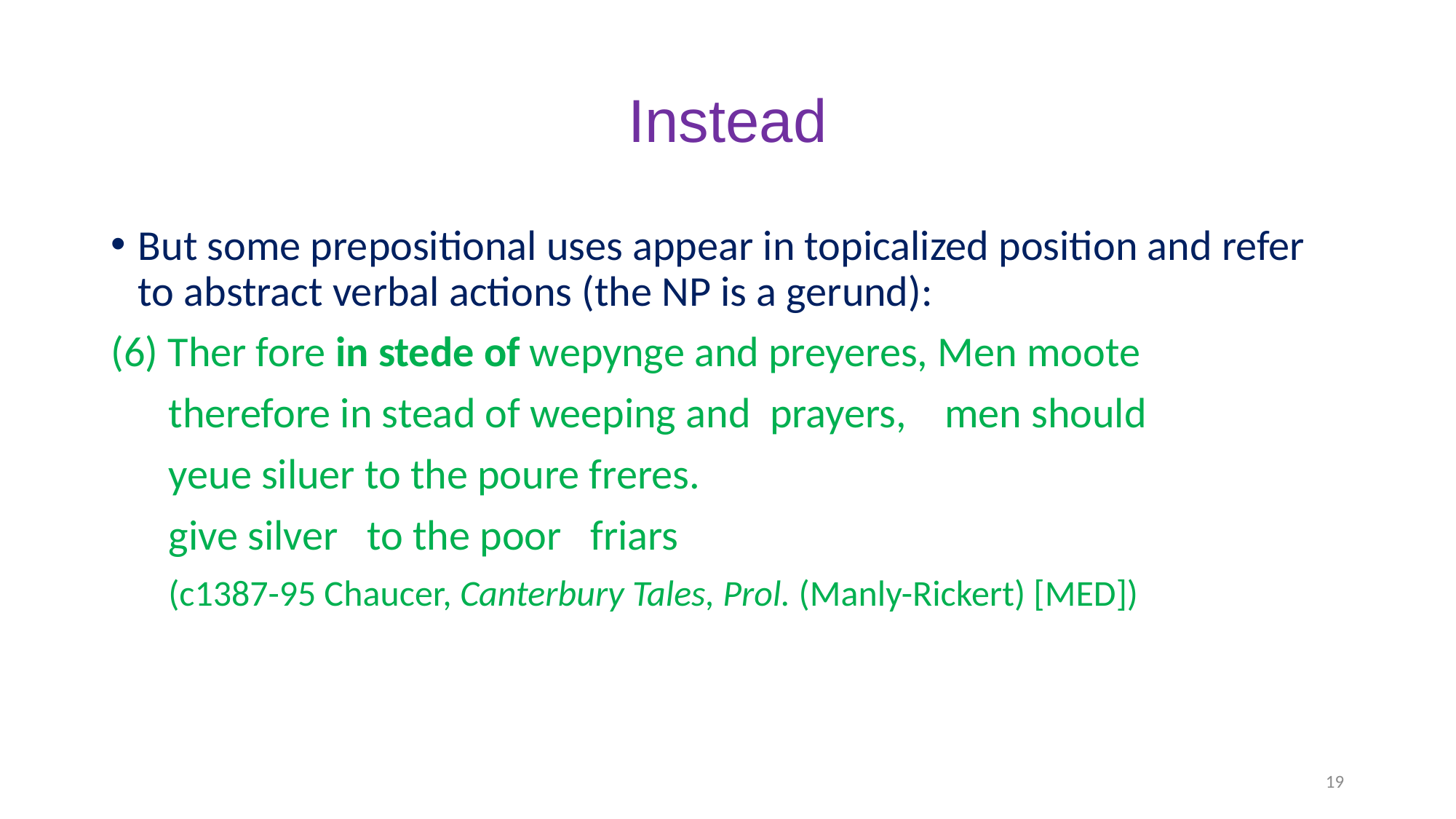

# Instead
But some prepositional uses appear in topicalized position and refer to abstract verbal actions (the NP is a gerund):
(6) Ther fore in stede of wepynge and preyeres, Men moote
      therefore in stead of weeping and  prayers,    men should
      yeue siluer to the poure freres.
      give silver   to the poor   friars
       (c1387-95 Chaucer, Canterbury Tales, Prol. (Manly-Rickert) [MED])

19